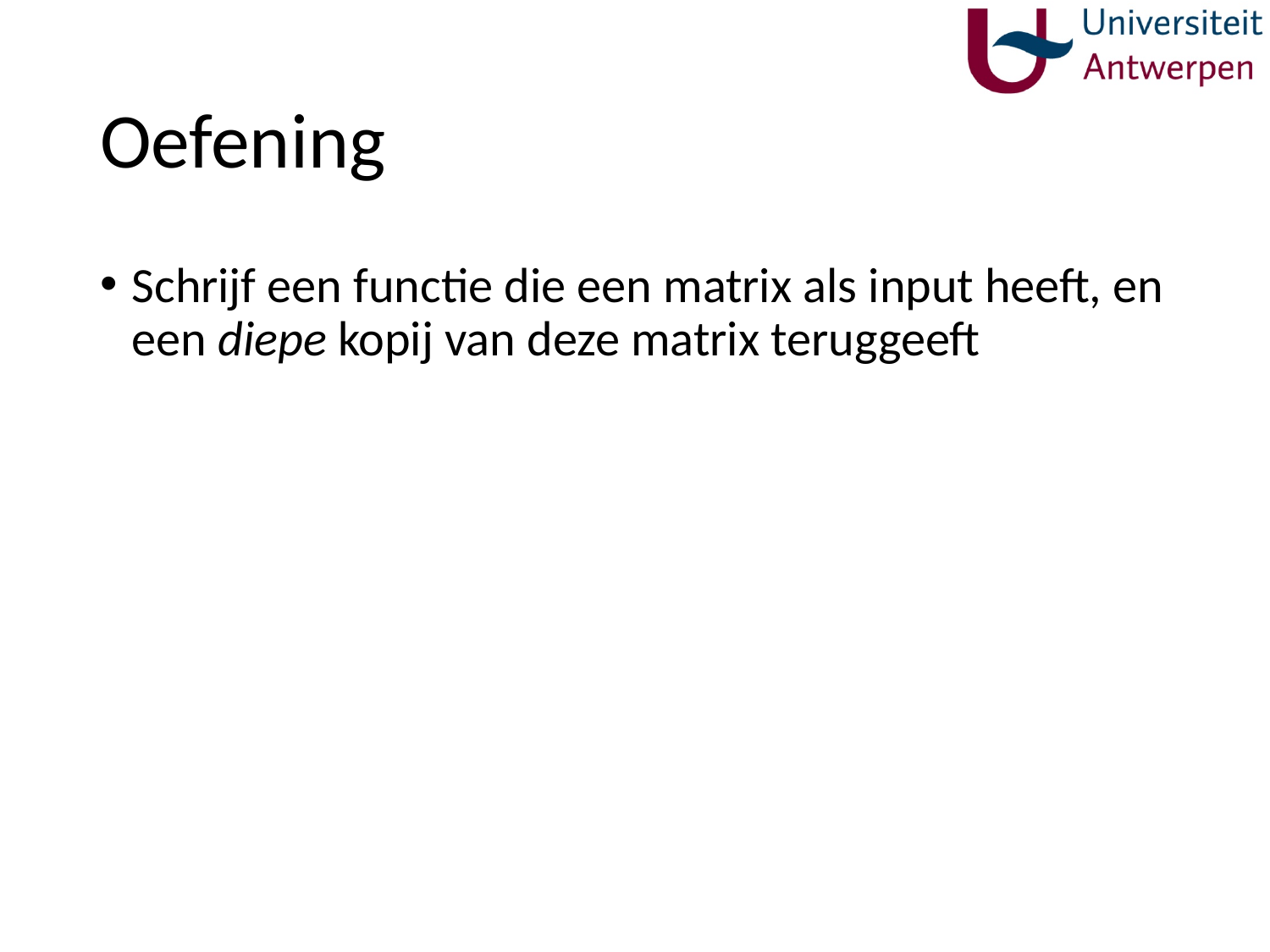

# Oefening
Schrijf een functie die een matrix als input heeft, en een diepe kopij van deze matrix teruggeeft